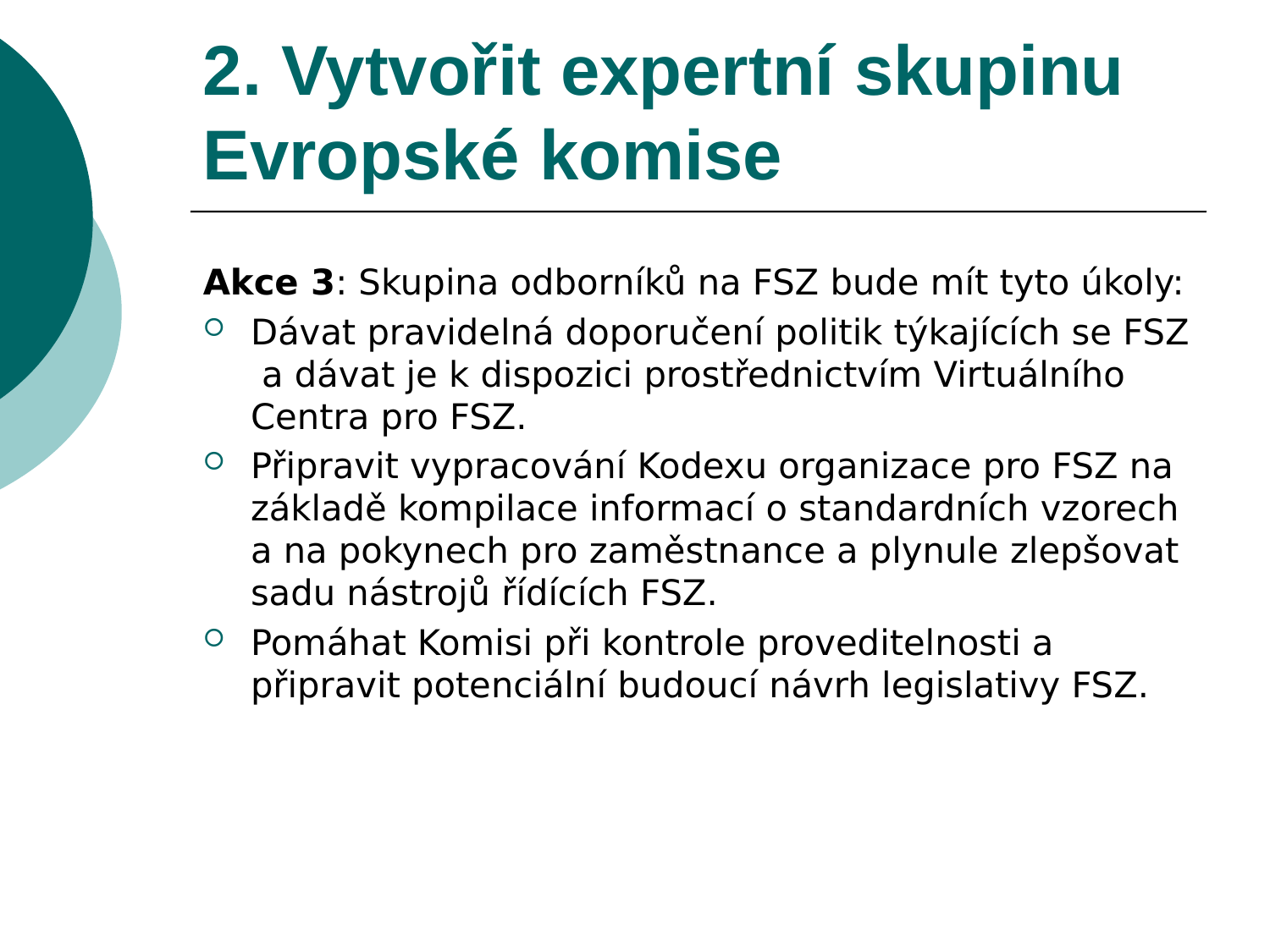

# 2. Vytvořit expertní skupinu Evropské komise
Akce 3: Skupina odborníků na FSZ bude mít tyto úkoly:
Dávat pravidelná doporučení politik týkajících se FSZ  a dávat je k dispozici prostřednictvím Virtuálního Centra pro FSZ.
Připravit vypracování Kodexu organizace pro FSZ na základě kompilace informací o standardních vzorech a na pokynech pro zaměstnance a plynule zlepšovat sadu nástrojů řídících FSZ.
Pomáhat Komisi při kontrole proveditelnosti a připravit potenciální budoucí návrh legislativy FSZ.